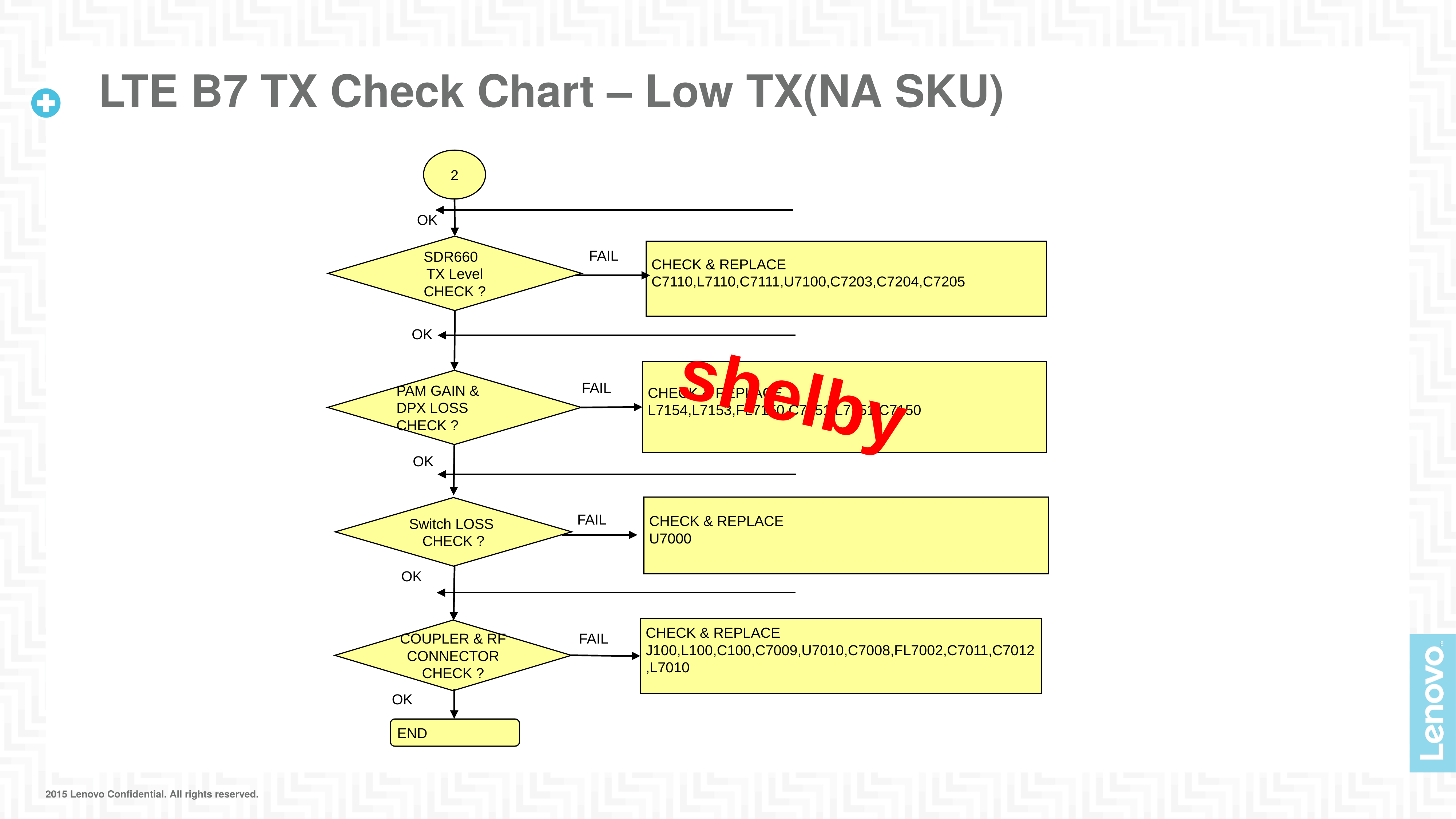

# LTE B7 TX Check Chart – Low TX(NA SKU)
2
OK
SDR660
TX Level
CHECK ?
CHECK & REPLACE
C7110,L7110,C7111,U7100,C7203,C7204,C7205

FAIL
OK
shelby
CHECK & REPLACE
L7154,L7153,FL7150,C7151,L7151,C7150

PAM GAIN & DPX LOSS CHECK ?
FAIL
OK
CHECK & REPLACE
U7000

Switch LOSS
CHECK ?
FAIL
OK
CHECK & REPLACE
J100,L100,C100,C7009,U7010,C7008,FL7002,C7011,C7012,L7010
COUPLER & RF CONNECTOR
CHECK ?
FAIL
OK
END